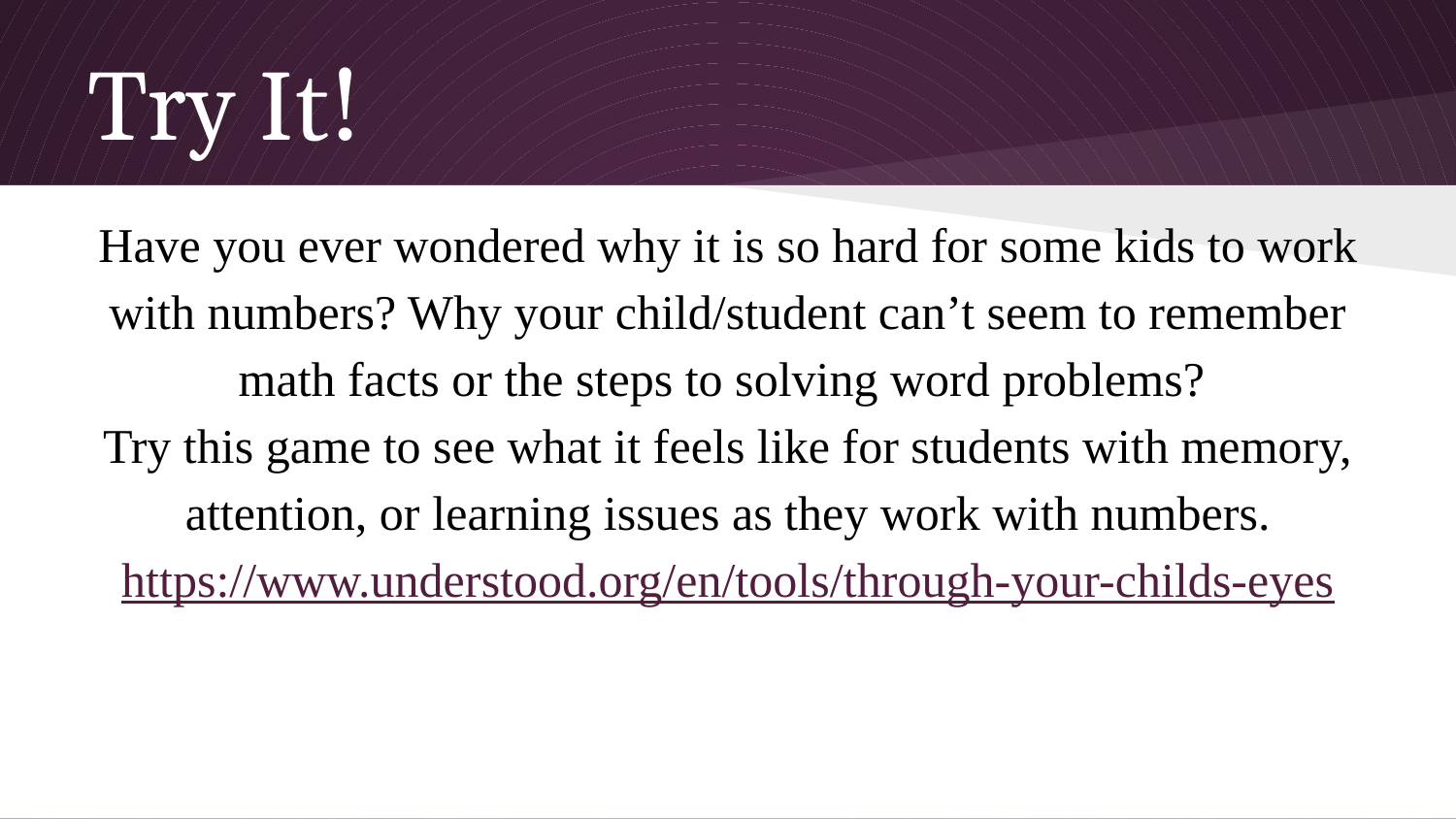

# Try It!
Have you ever wondered why it is so hard for some kids to work with numbers? Why your child/student can’t seem to remember math facts or the steps to solving word problems?
Try this game to see what it feels like for students with memory, attention, or learning issues as they work with numbers.
https://www.understood.org/en/tools/through-your-childs-eyes